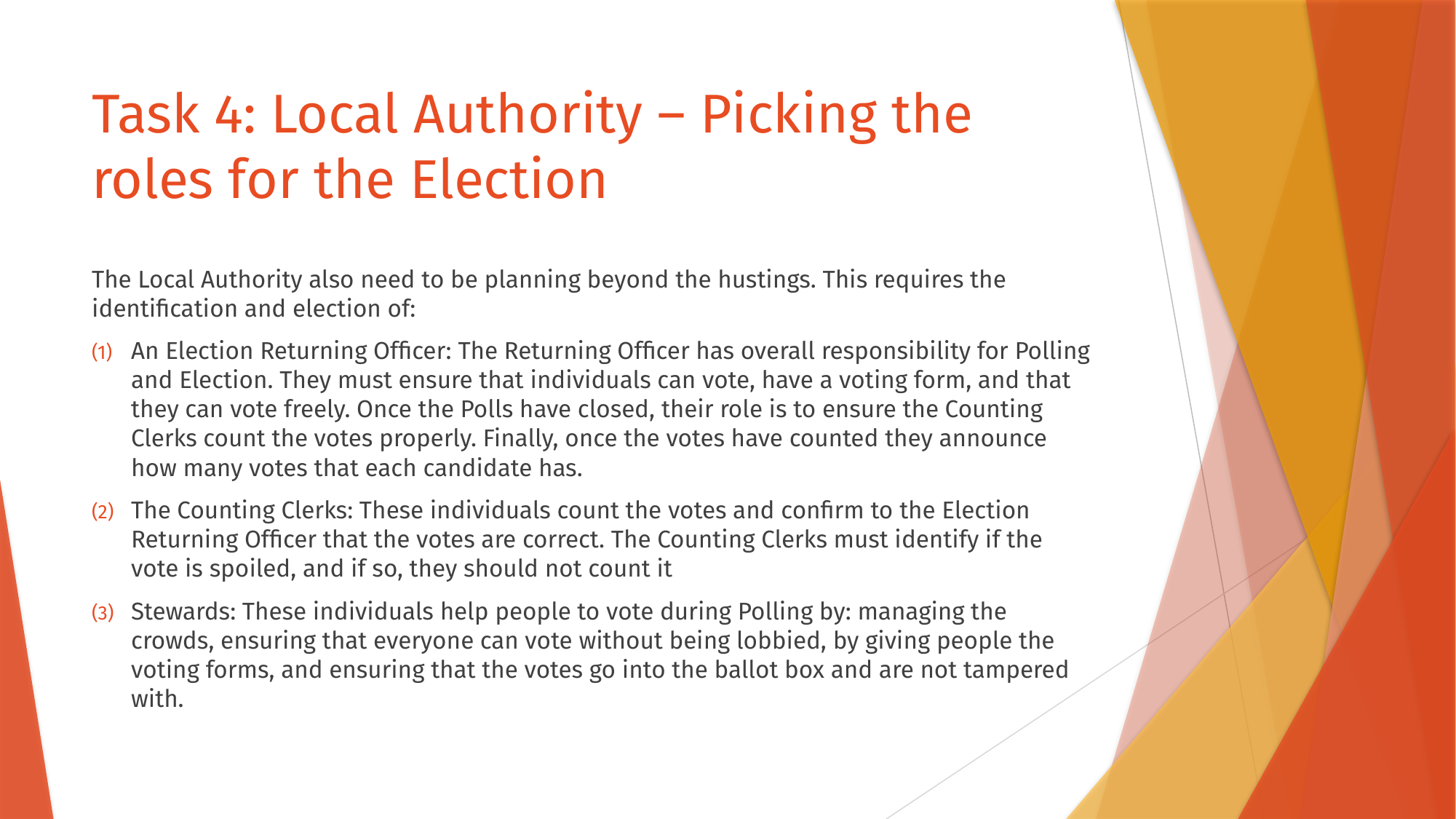

# Task 4: Local Authority – Picking the roles for the Election
The Local Authority also need to be planning beyond the hustings. This requires the identification and election of:
An Election Returning Officer: The Returning Officer has overall responsibility for Polling and Election. They must ensure that individuals can vote, have a voting form, and that they can vote freely. Once the Polls have closed, their role is to ensure the Counting Clerks count the votes properly. Finally, once the votes have counted they announce how many votes that each candidate has.
The Counting Clerks: These individuals count the votes and confirm to the Election Returning Officer that the votes are correct. The Counting Clerks must identify if the vote is spoiled, and if so, they should not count it
Stewards: These individuals help people to vote during Polling by: managing the crowds, ensuring that everyone can vote without being lobbied, by giving people the voting forms, and ensuring that the votes go into the ballot box and are not tampered with.